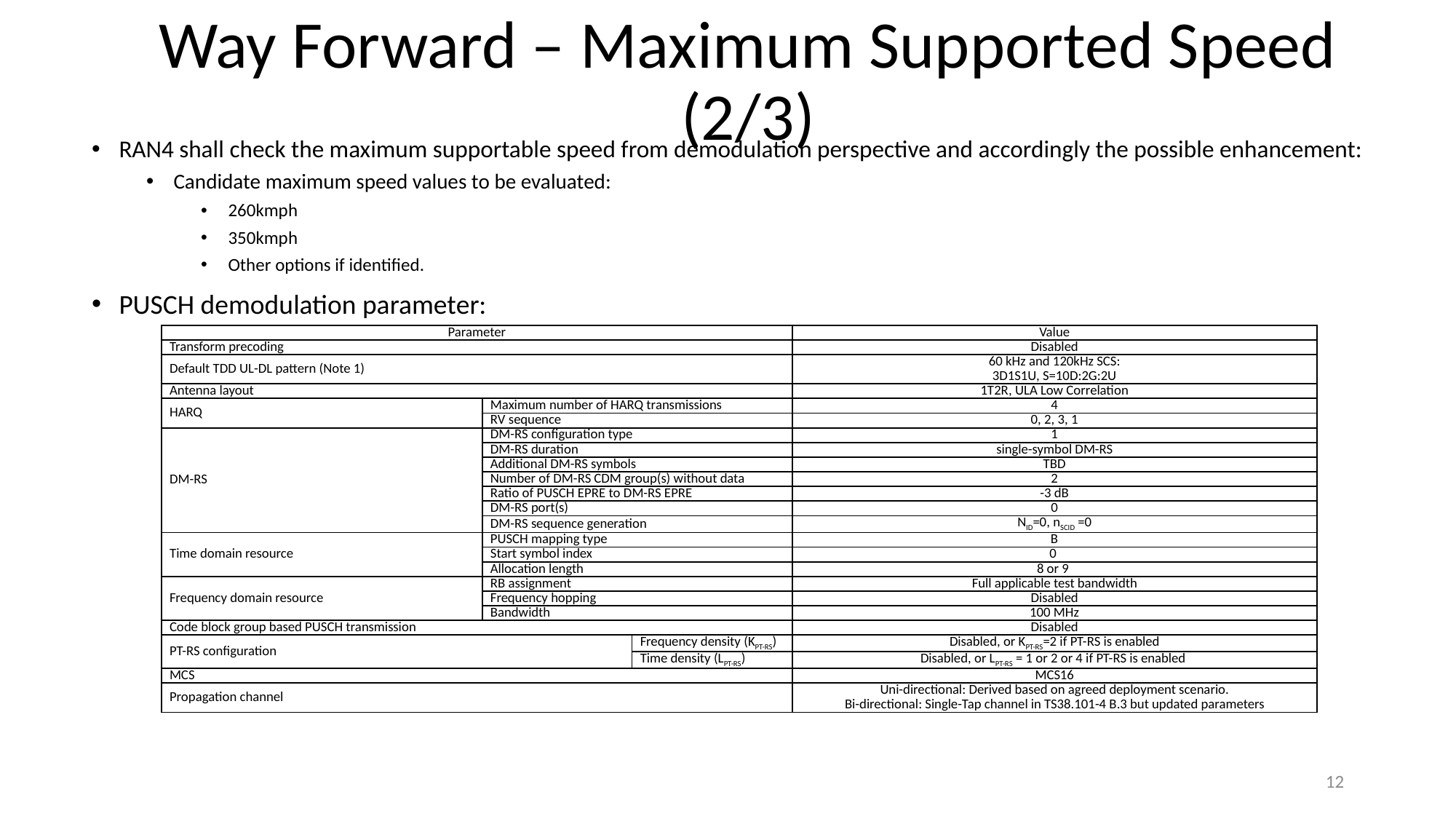

# Way Forward – Maximum Supported Speed (2/3)
RAN4 shall check the maximum supportable speed from demodulation perspective and accordingly the possible enhancement:
Candidate maximum speed values to be evaluated:
260kmph
350kmph
Other options if identified.
PUSCH demodulation parameter:
| Parameter |  |  | Value |
| --- | --- | --- | --- |
| Transform precoding |  |  | Disabled |
| Default TDD UL-DL pattern (Note 1) |  |  | 60 kHz and 120kHz SCS: 3D1S1U, S=10D:2G:2U |
| Antenna layout |  |  | 1T2R, ULA Low Correlation |
| HARQ | Maximum number of HARQ transmissions |  | 4 |
|  | RV sequence |  | 0, 2, 3, 1 |
| DM-RS | DM-RS configuration type |  | 1 |
|  | DM-RS duration |  | single-symbol DM-RS |
|  | Additional DM-RS symbols |  | TBD |
|  | Number of DM-RS CDM group(s) without data |  | 2 |
|  | Ratio of PUSCH EPRE to DM-RS EPRE |  | -3 dB |
|  | DM-RS port(s) |  | 0 |
|  | DM-RS sequence generation |  | NID=0, nSCID =0 |
| Time domain resource | PUSCH mapping type |  | B |
|  | Start symbol index |  | 0 |
|  | Allocation length |  | 8 or 9 |
| Frequency domain resource | RB assignment |  | Full applicable test bandwidth |
|  | Frequency hopping |  | Disabled |
|  | Bandwidth |  | 100 MHz |
| Code block group based PUSCH transmission |  |  | Disabled |
| PT-RS configuration |  | Frequency density (KPT-RS) | Disabled, or KPT-RS=2 if PT-RS is enabled |
|  |  | Time density (LPT-RS) | Disabled, or LPT-RS = 1 or 2 or 4 if PT-RS is enabled |
| MCS |  |  | MCS16 |
| Propagation channel |  |  | Uni-directional: Derived based on agreed deployment scenario. Bi-directional: Single-Tap channel in TS38.101-4 B.3 but updated parameters |
12